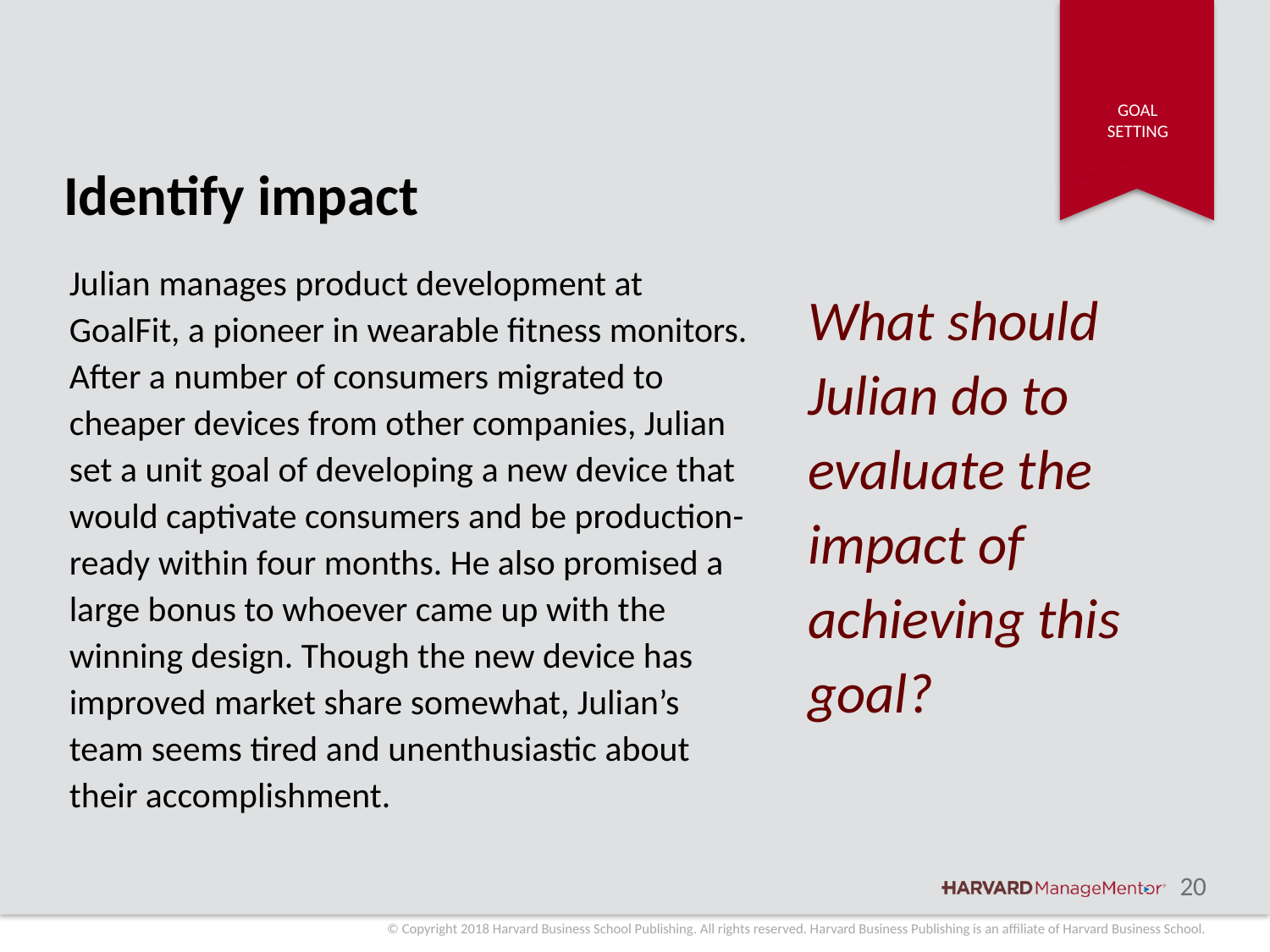

# Identify impact
Julian manages product development at GoalFit, a pioneer in wearable fitness monitors. After a number of consumers migrated to cheaper devices from other companies, Julian set a unit goal of developing a new device that would captivate consumers and be production-ready within four months. He also promised a large bonus to whoever came up with the winning design. Though the new device has improved market share somewhat, Julian’s team seems tired and unenthusiastic about their accomplishment.
What should Julian do to evaluate the impact of achieving this goal?